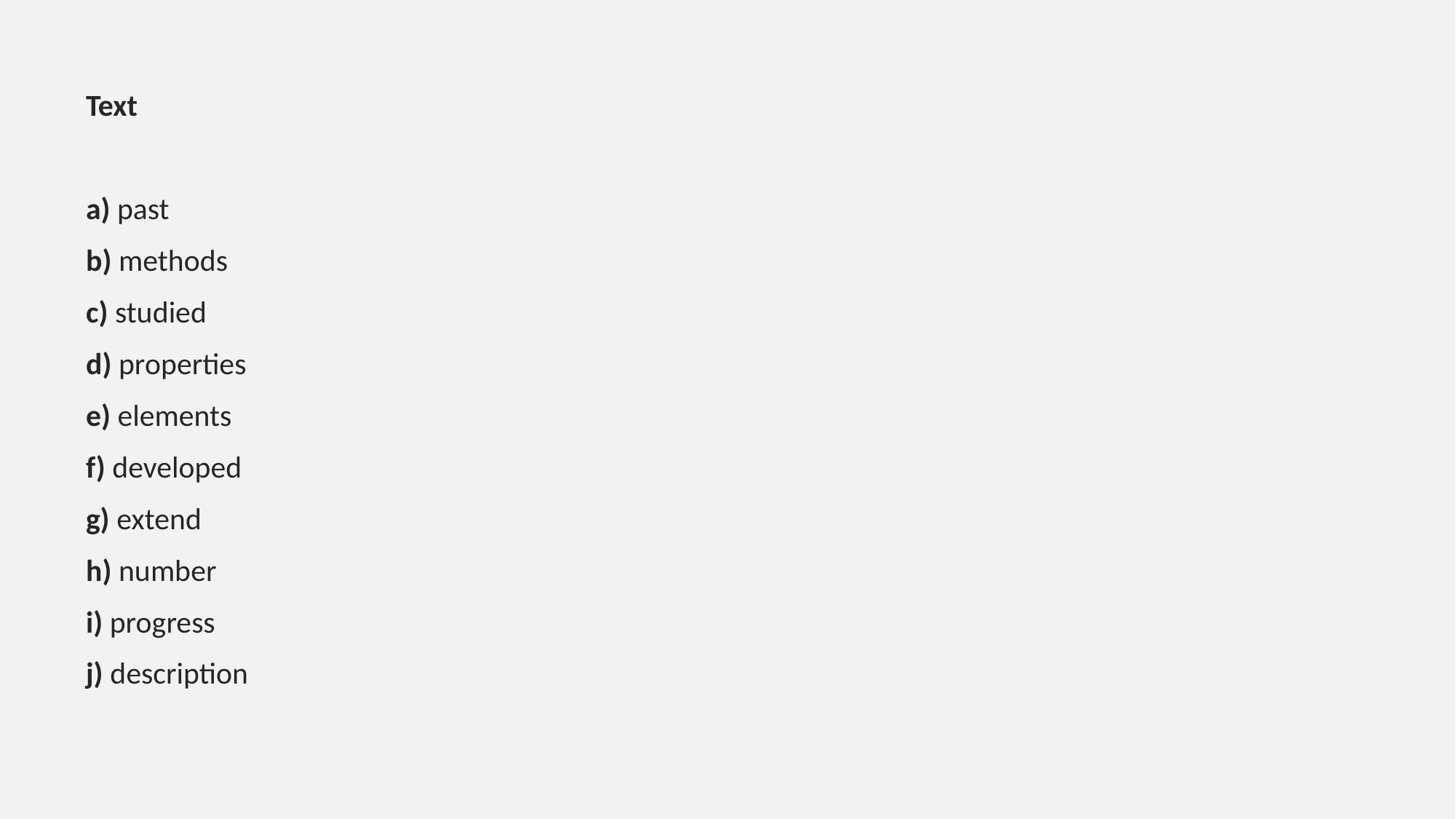

Text

a) past
b) methods
c) studied
d) properties
e) elements
f) developed
g) extend
h) number
i) progress
j) description